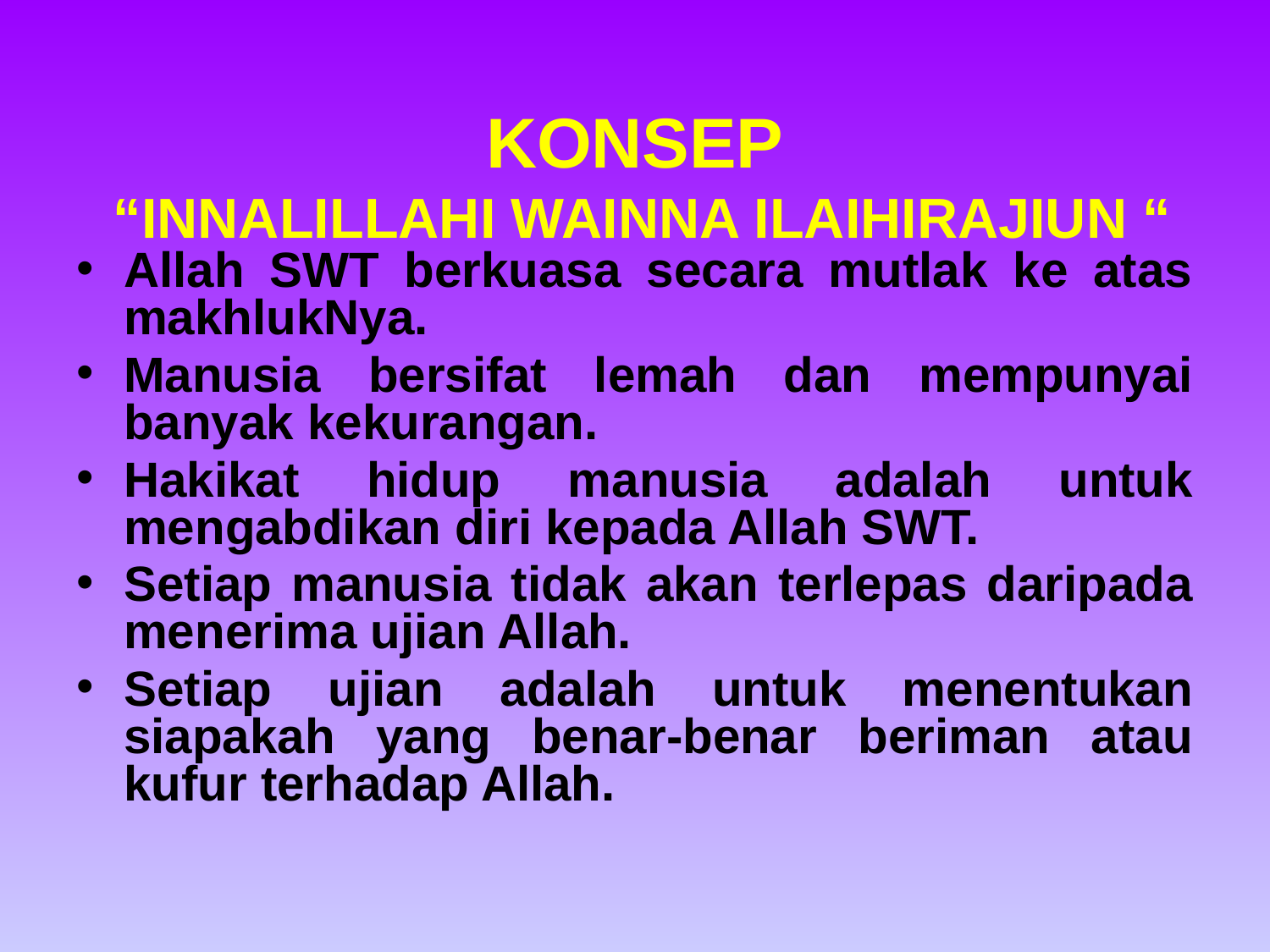

# KONSEP “INNALILLAHI WAINNA ILAIHIRAJIUN “
Allah SWT berkuasa secara mutlak ke atas makhlukNya.
Manusia bersifat lemah dan mempunyai banyak kekurangan.
Hakikat hidup manusia adalah untuk mengabdikan diri kepada Allah SWT.
Setiap manusia tidak akan terlepas daripada menerima ujian Allah.
Setiap ujian adalah untuk menentukan siapakah yang benar-benar beriman atau kufur terhadap Allah.